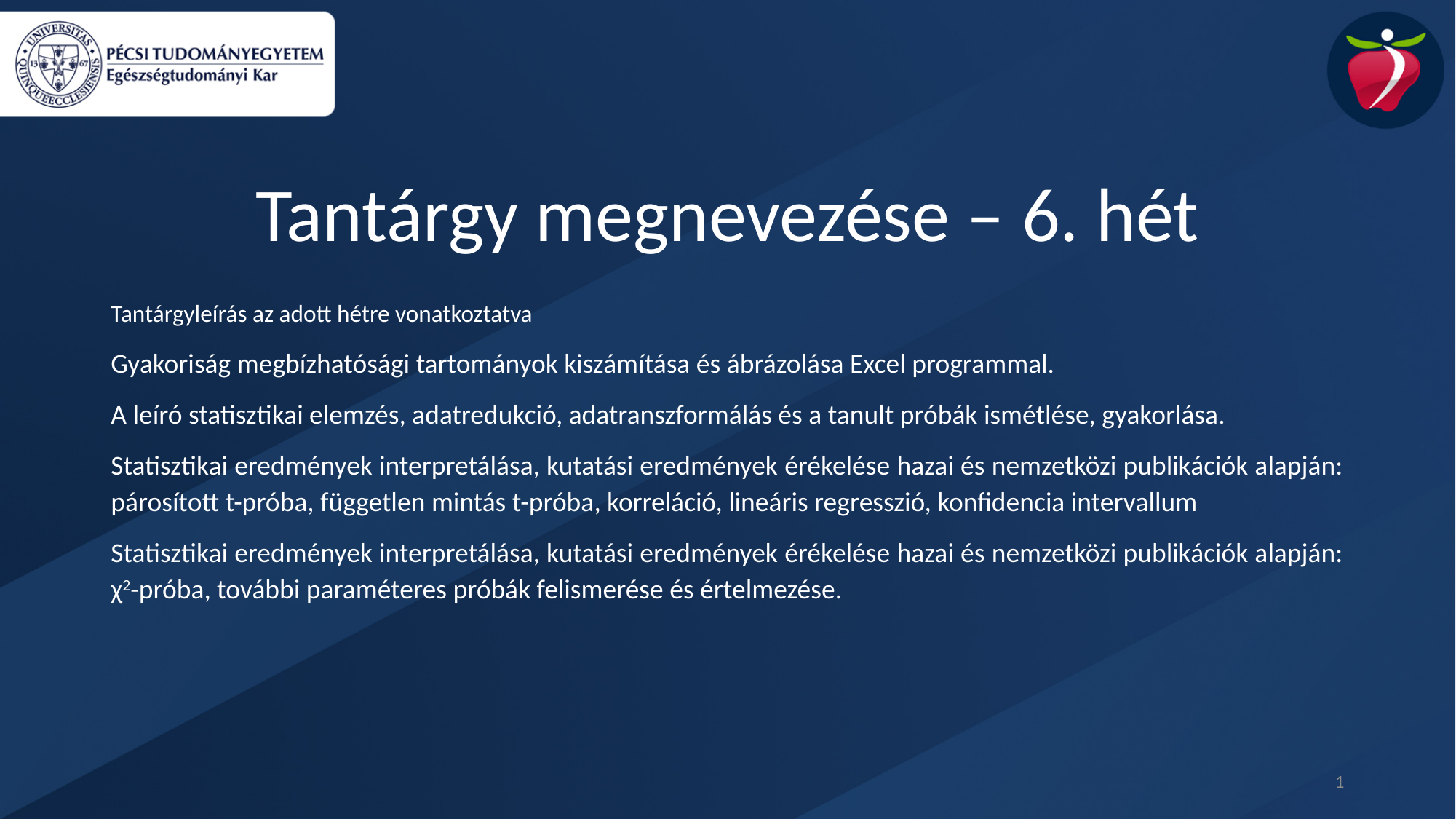

Tantárgy megnevezése – 6. hét
Tantárgyleírás az adott hétre vonatkoztatva
Gyakoriság megbízhatósági tartományok kiszámítása és ábrázolása Excel programmal.
A leíró statisztikai elemzés, adatredukció, adatranszformálás és a tanult próbák ismétlése, gyakorlása.
Statisztikai eredmények interpretálása, kutatási eredmények érékelése hazai és nemzetközi publikációk alapján: párosított t-próba, független mintás t-próba, korreláció, lineáris regresszió, konfidencia intervallum
Statisztikai eredmények interpretálása, kutatási eredmények érékelése hazai és nemzetközi publikációk alapján: χ2-próba, további paraméteres próbák felismerése és értelmezése.
1